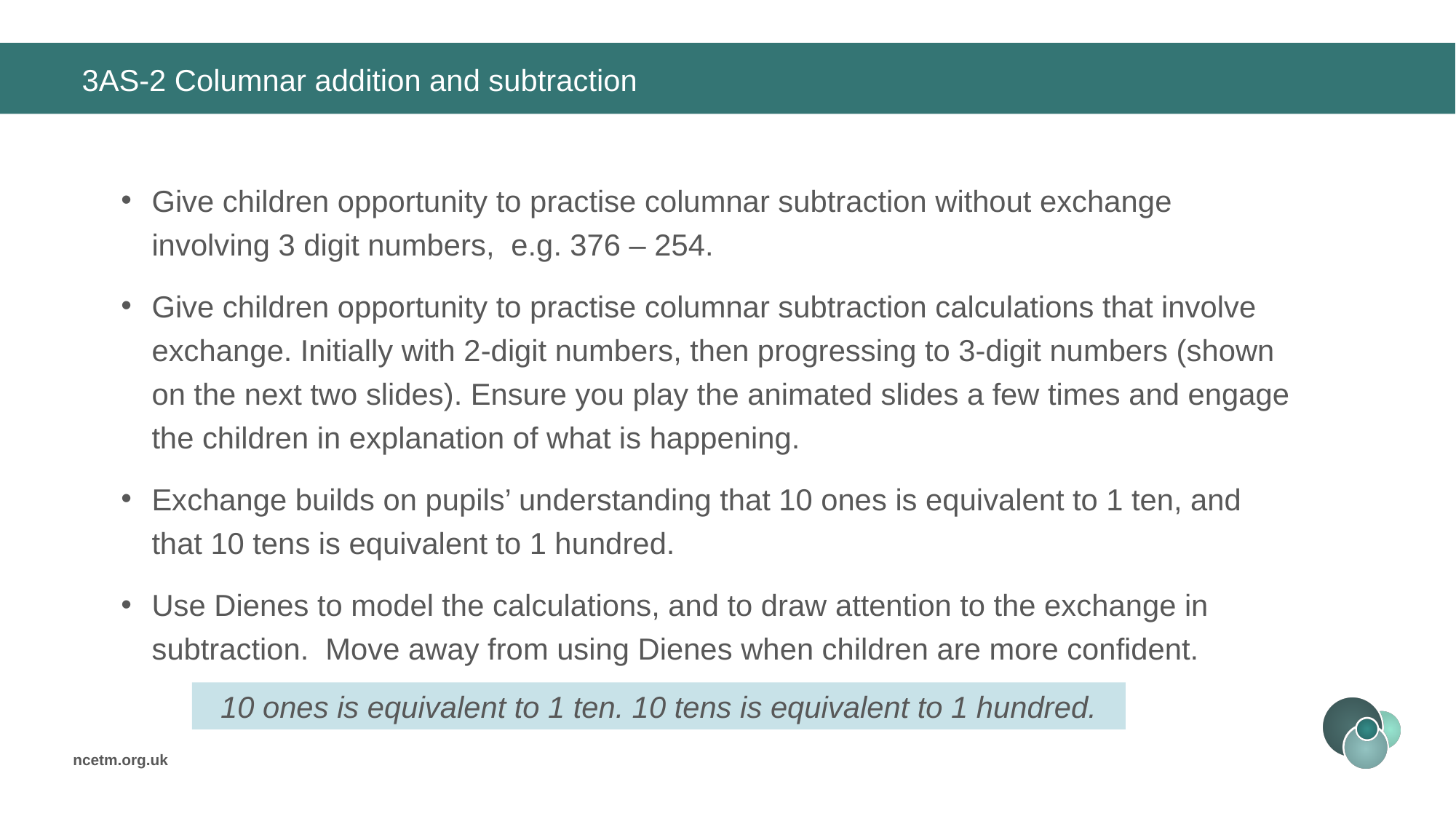

# 3AS-2 Columnar addition and subtraction
Give children opportunity to practise columnar subtraction without exchange involving 3 digit numbers,  e.g. 376 – 254.
Give children opportunity to practise columnar subtraction calculations that involve exchange. Initially with 2-digit numbers, then progressing to 3-digit numbers (shown on the next two slides). Ensure you play the animated slides a few times and engage the children in explanation of what is happening.
Exchange builds on pupils’ understanding that 10 ones is equivalent to 1 ten, and that 10 tens is equivalent to 1 hundred.
Use Dienes to model the calculations, and to draw attention to the exchange in subtraction.  Move away from using Dienes when children are more confident.

10 ones is equivalent to 1 ten. 10 tens is equivalent to 1 hundred.